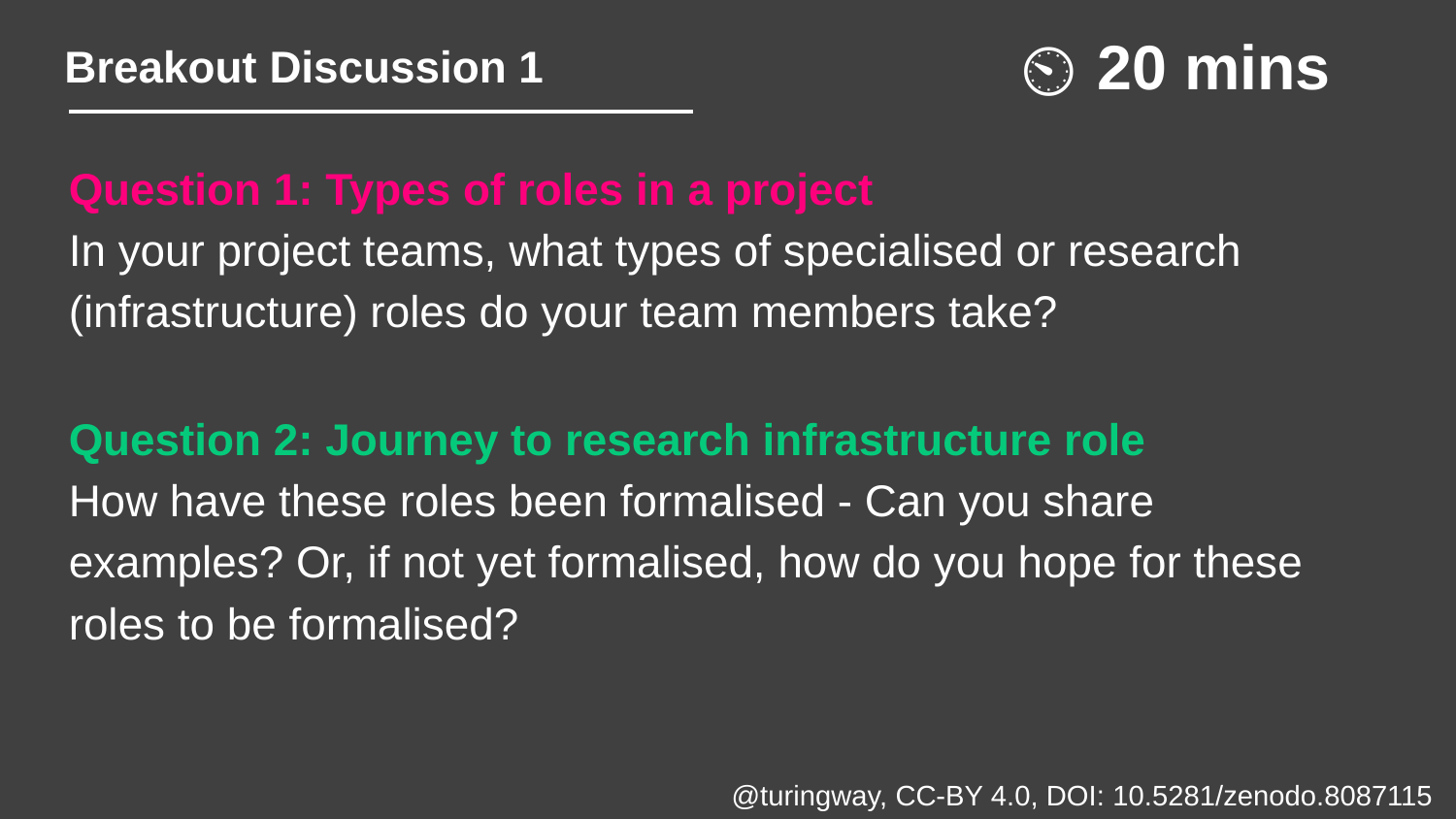

⏲️ 20 mins
Breakout Discussion 1
Question 1: Types of roles in a project
In your project teams, what types of specialised or research (infrastructure) roles do your team members take?

Question 2: Journey to research infrastructure role
How have these roles been formalised - Can you share examples? Or, if not yet formalised, how do you hope for these roles to be formalised?
@turingway, CC-BY 4.0, DOI: 10.5281/zenodo.8087115